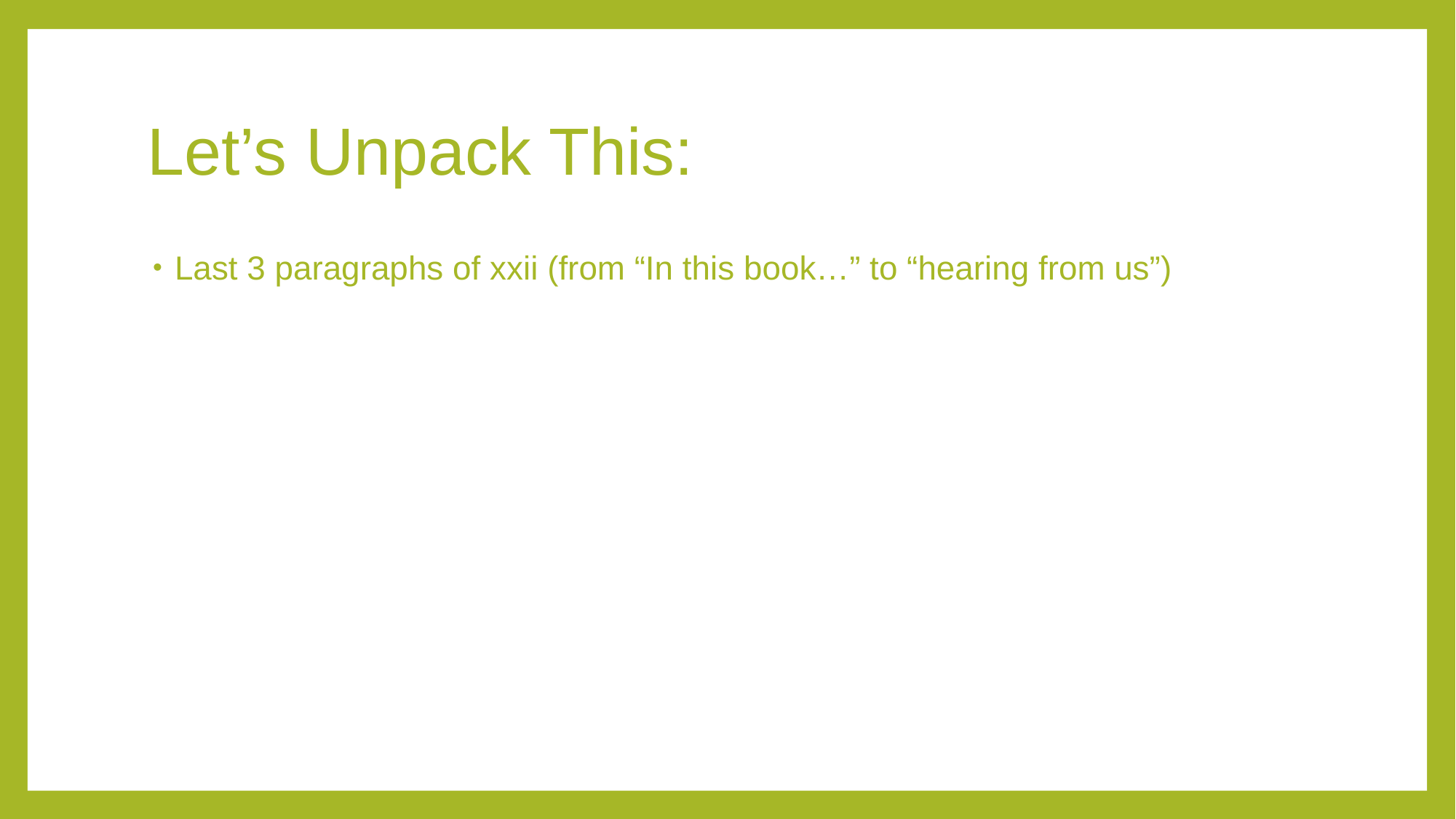

# Let’s Unpack This:
Last 3 paragraphs of xxii (from “In this book…” to “hearing from us”)